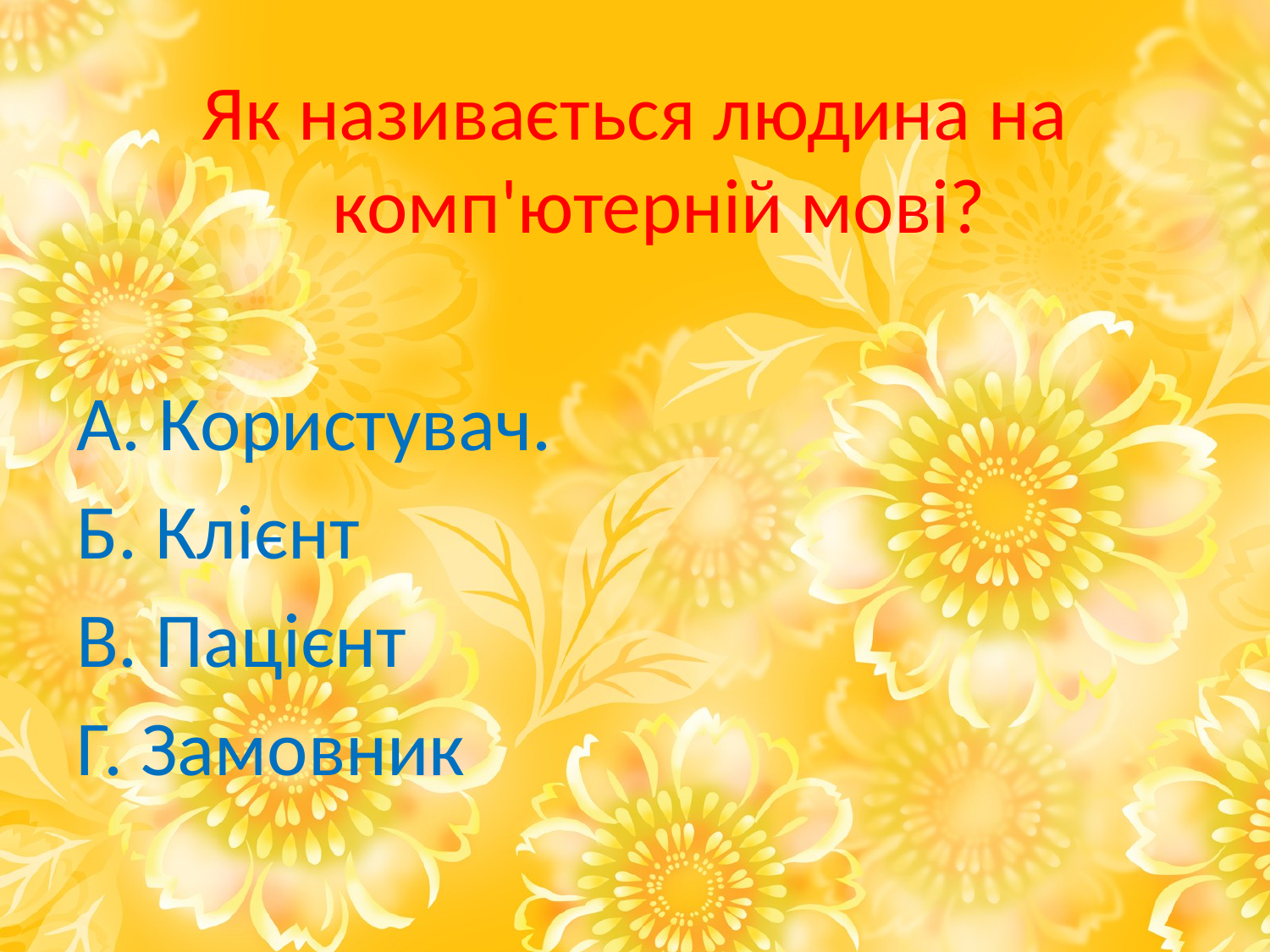

Як називається людина на комп'ютерній мові?

А. Користувач.
Б. Клієнт
В. Пацієнт
Г. Замовник